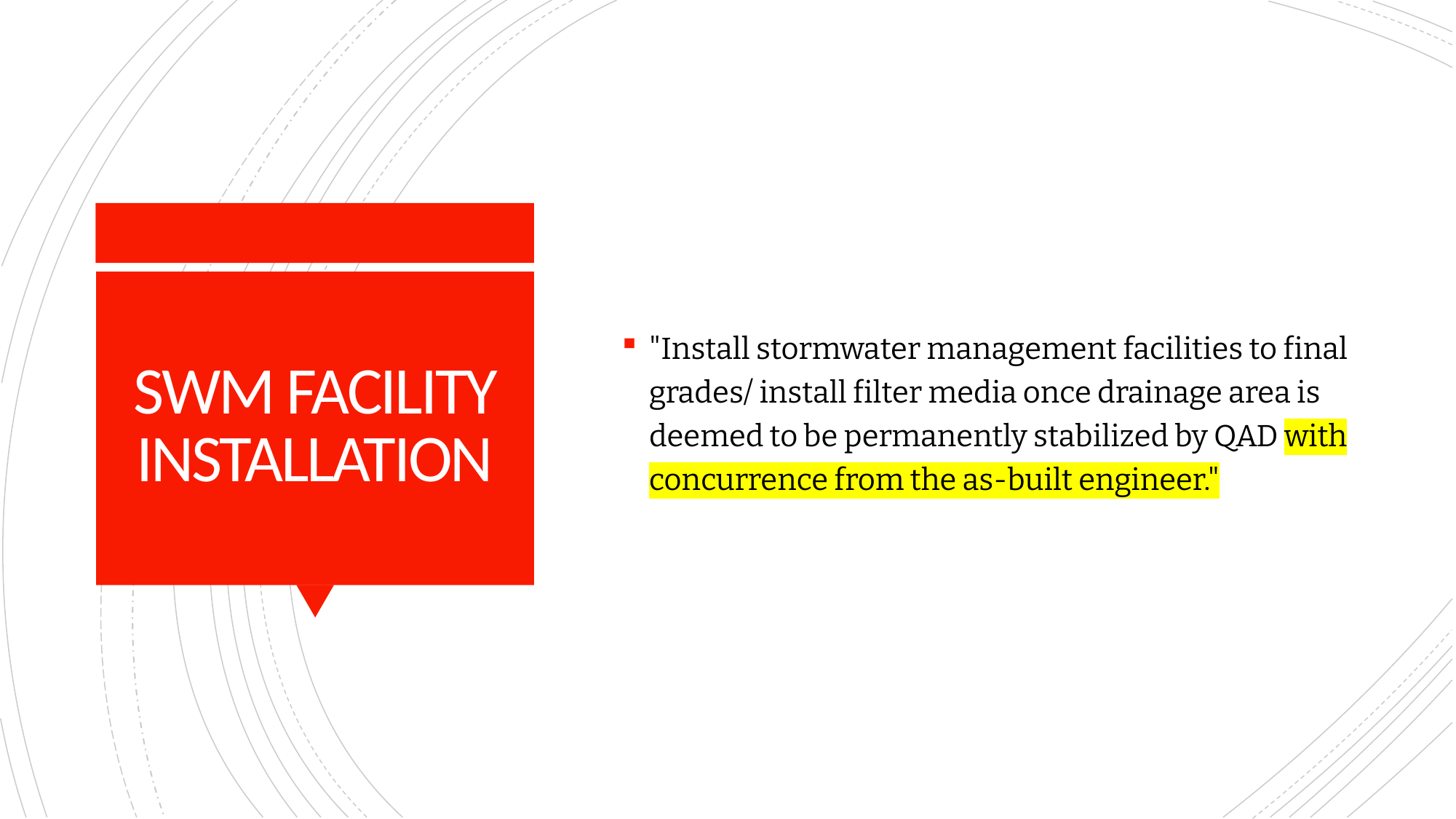

"Install stormwater management facilities to final grades/ install filter media once drainage area is deemed to be permanently stabilized by QAD with concurrence from the as-built engineer."
# SWM FACILITY INSTALLATION